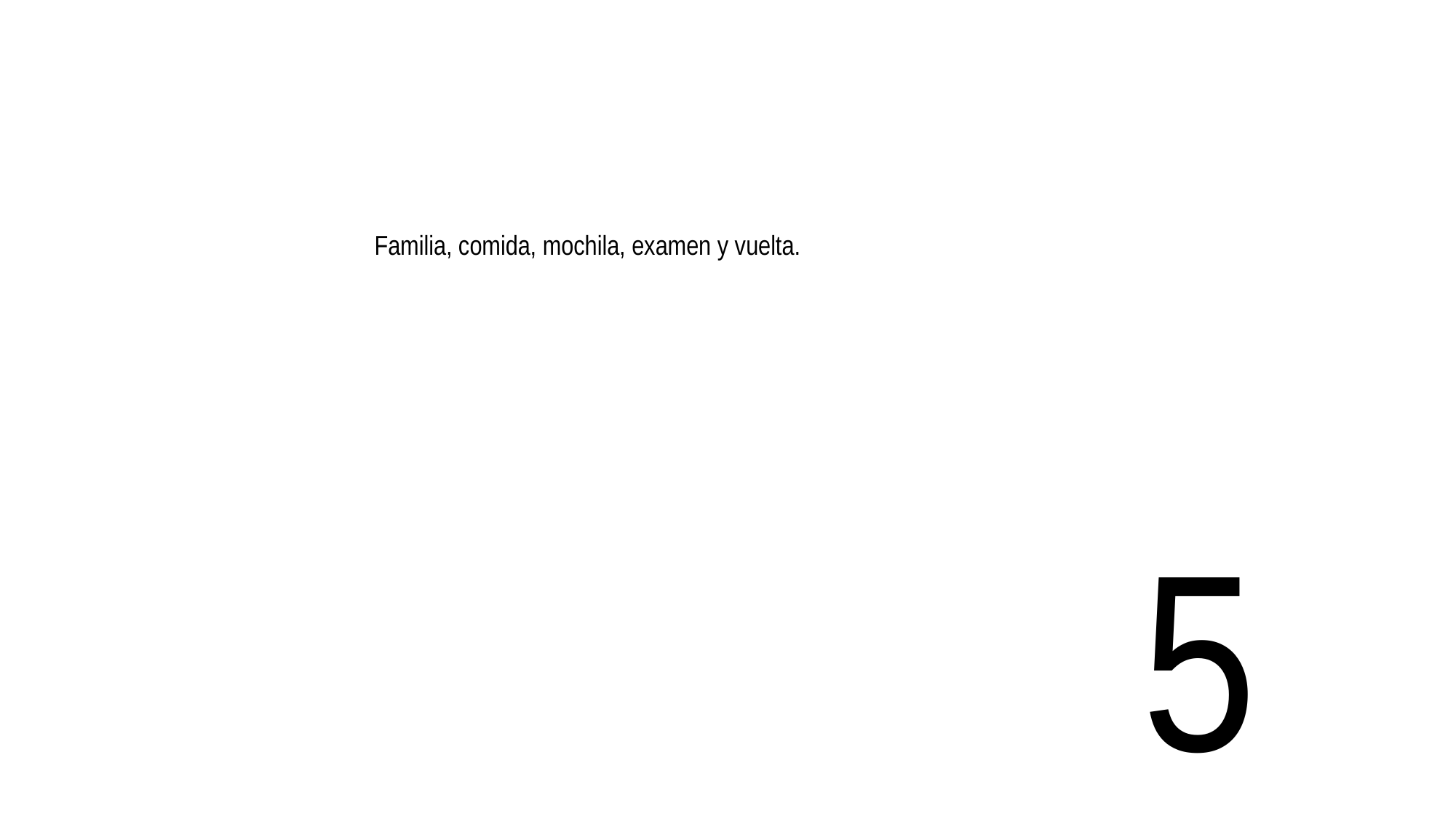

Familia, comida, mochila, examen y vuelta.
5